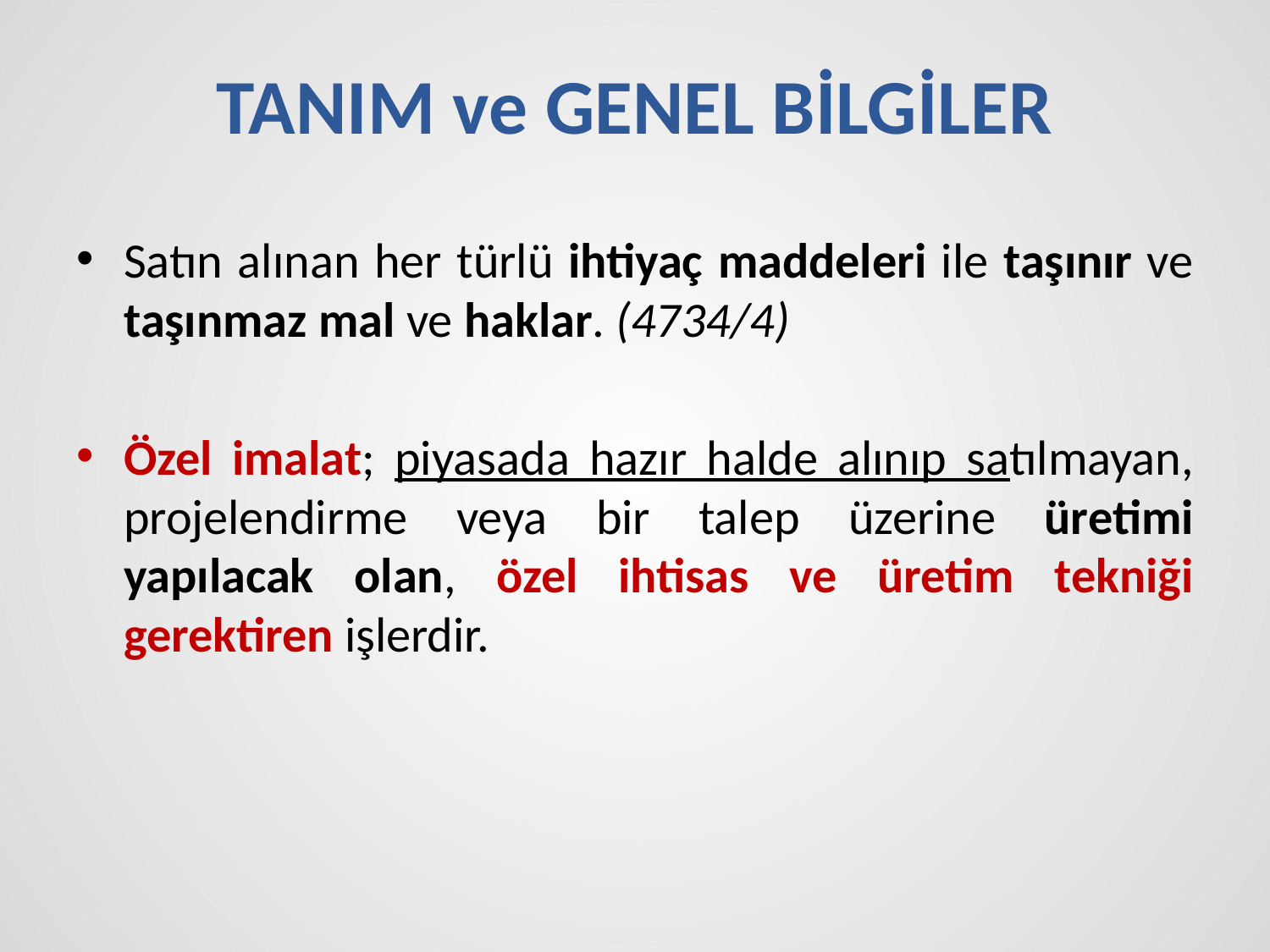

# TANIM ve GENEL BİLGİLER
Satın alınan her türlü ihtiyaç maddeleri ile taşınır ve taşınmaz mal ve haklar. (4734/4)

Özel imalat; piyasada hazır halde alınıp satılmayan, projelendirme veya bir talep üzerine üretimi yapılacak olan, özel ihtisas ve üretim tekniği gerektiren işlerdir.